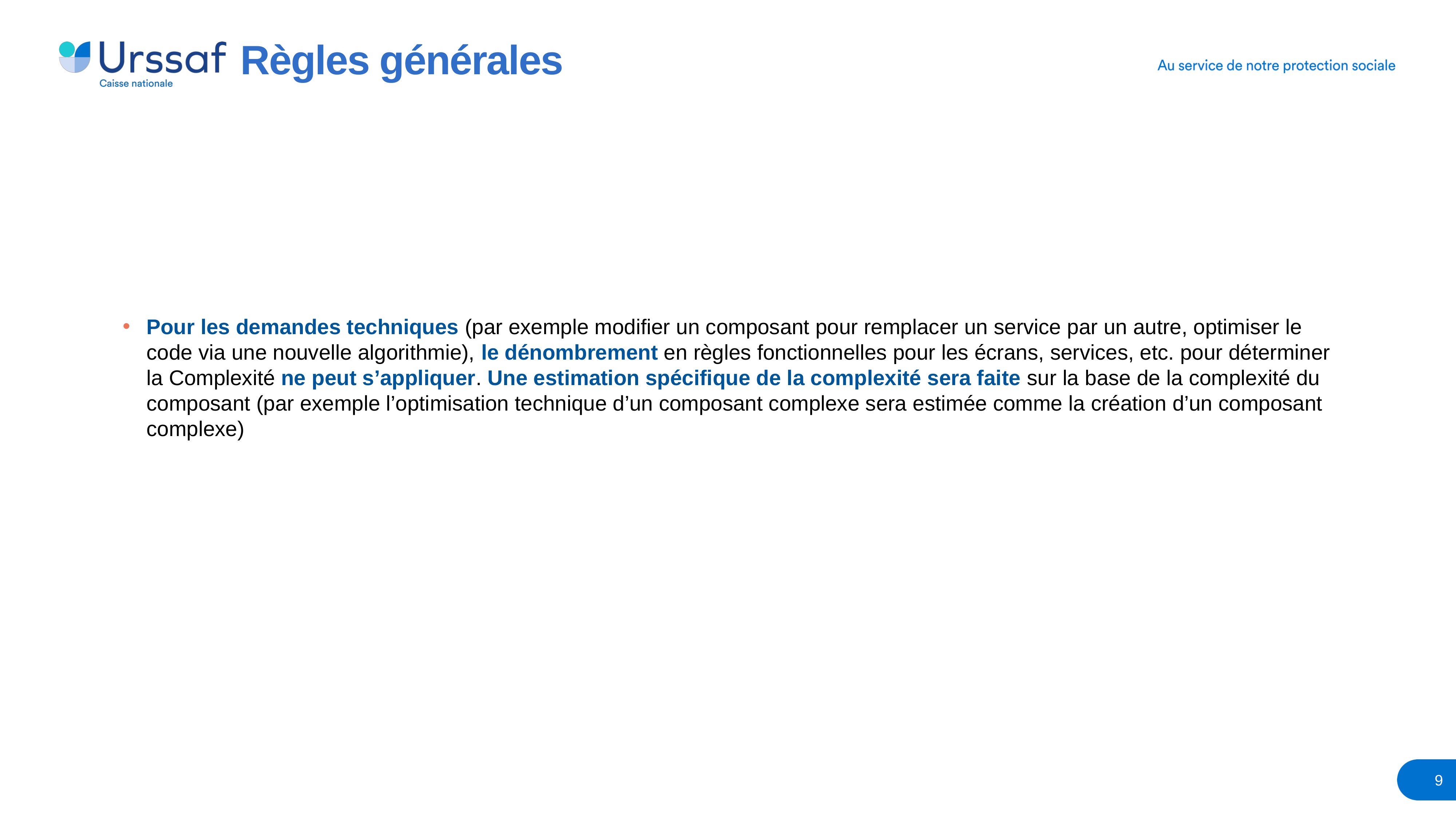

# Règles générales

Pour les demandes techniques (par exemple modifier un composant pour remplacer un service par un autre, optimiser le code via une nouvelle algorithmie), le dénombrement en règles fonctionnelles pour les écrans, services, etc. pour déterminer la Complexité ne peut s’appliquer. Une estimation spécifique de la complexité sera faite sur la base de la complexité du composant (par exemple l’optimisation technique d’un composant complexe sera estimée comme la création d’un composant complexe)